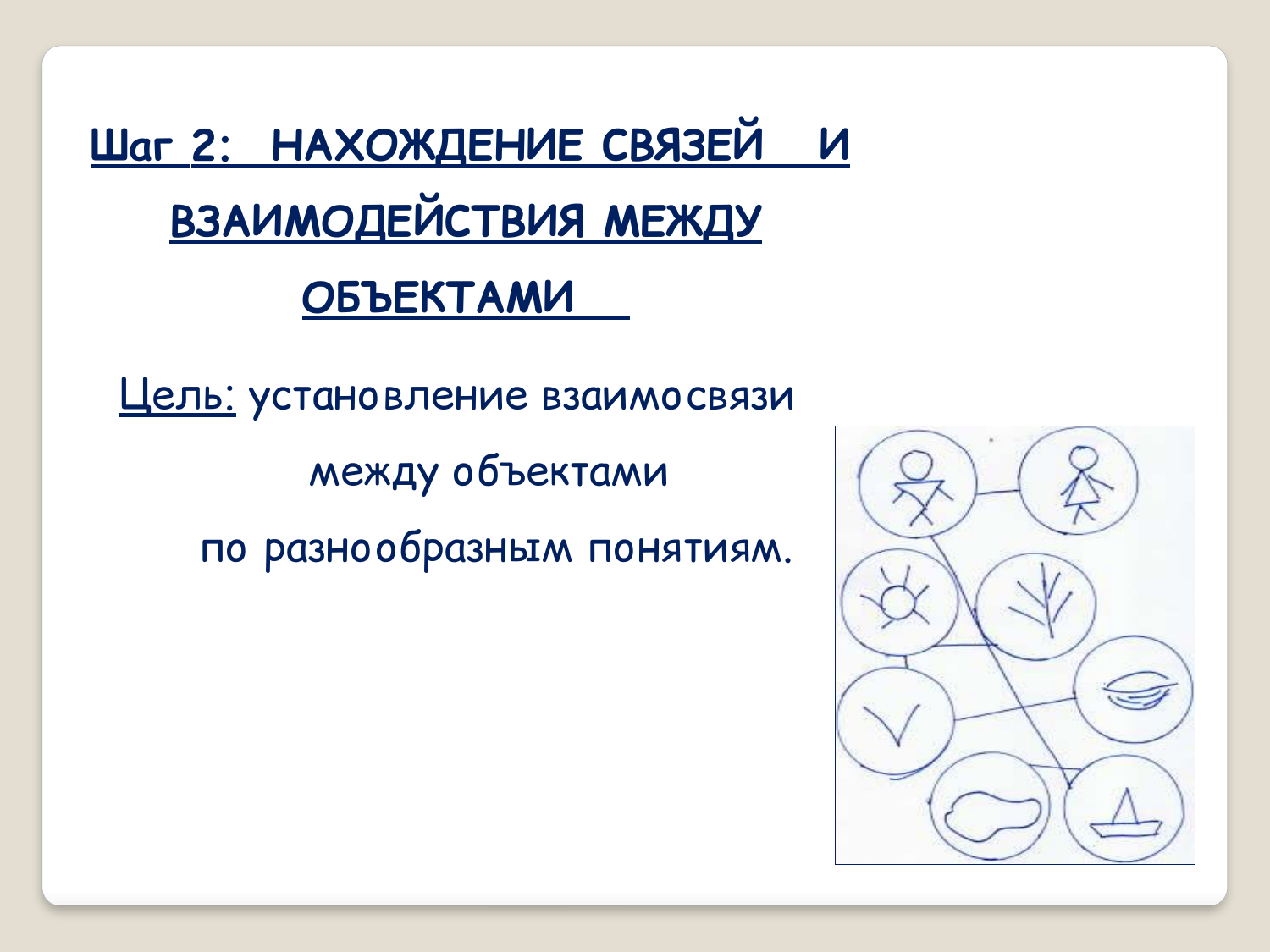

Шаг 2:  НАХОЖДЕНИЕ СВЯЗЕЙ   И ВЗАИМОДЕЙСТВИЯ МЕЖДУ ОБЪЕКТАМИ

Цель: установление взаимосвязи      между объектами
 по разнообразным понятиям.